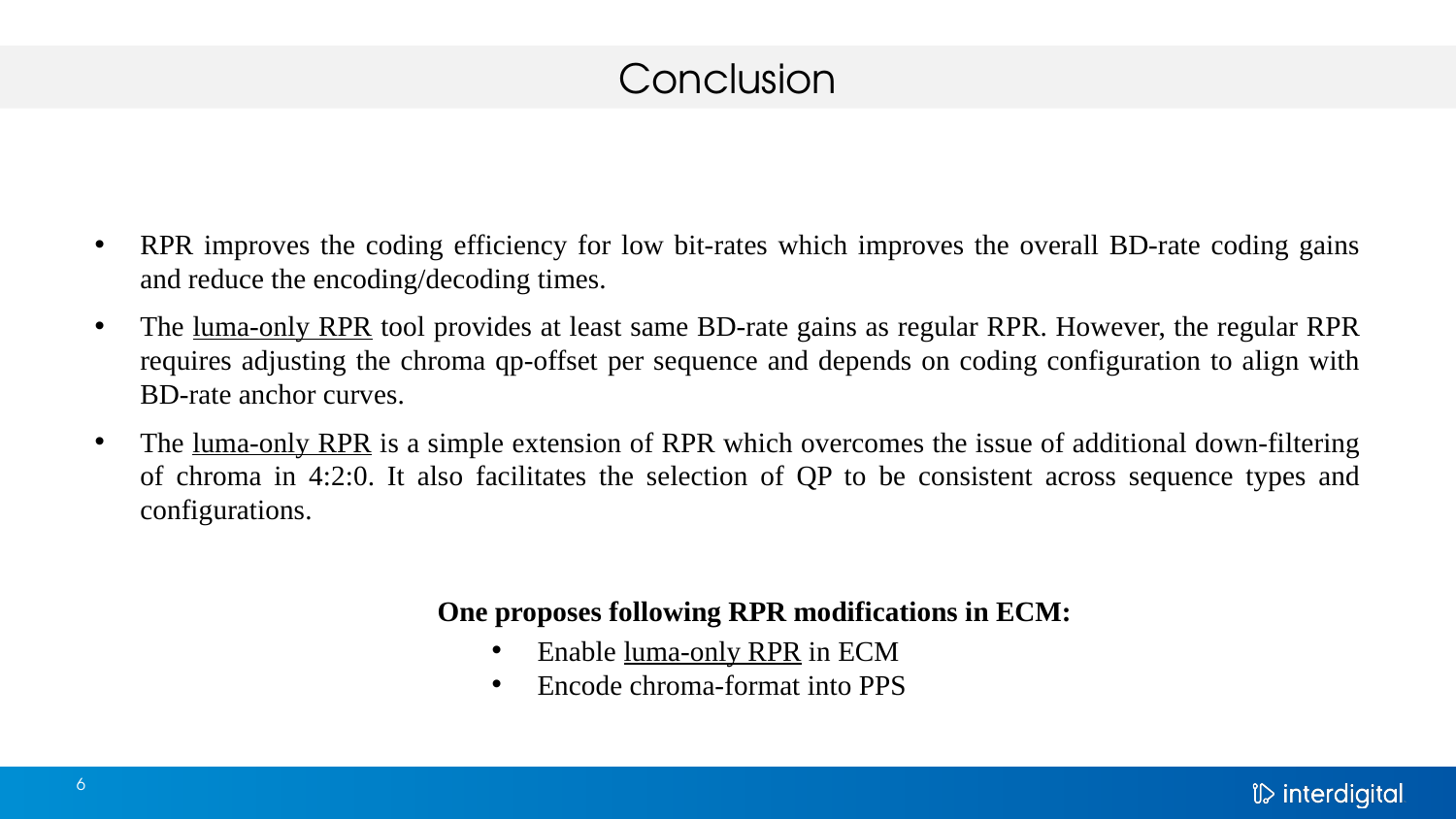

Conclusion
RPR improves the coding efficiency for low bit-rates which improves the overall BD-rate coding gains and reduce the encoding/decoding times.
The luma-only RPR tool provides at least same BD-rate gains as regular RPR. However, the regular RPR requires adjusting the chroma qp-offset per sequence and depends on coding configuration to align with BD-rate anchor curves.
The luma-only RPR is a simple extension of RPR which overcomes the issue of additional down-filtering of chroma in 4:2:0. It also facilitates the selection of QP to be consistent across sequence types and configurations.

One proposes following RPR modifications in ECM:
Enable luma-only RPR in ECM
Encode chroma-format into PPS

6